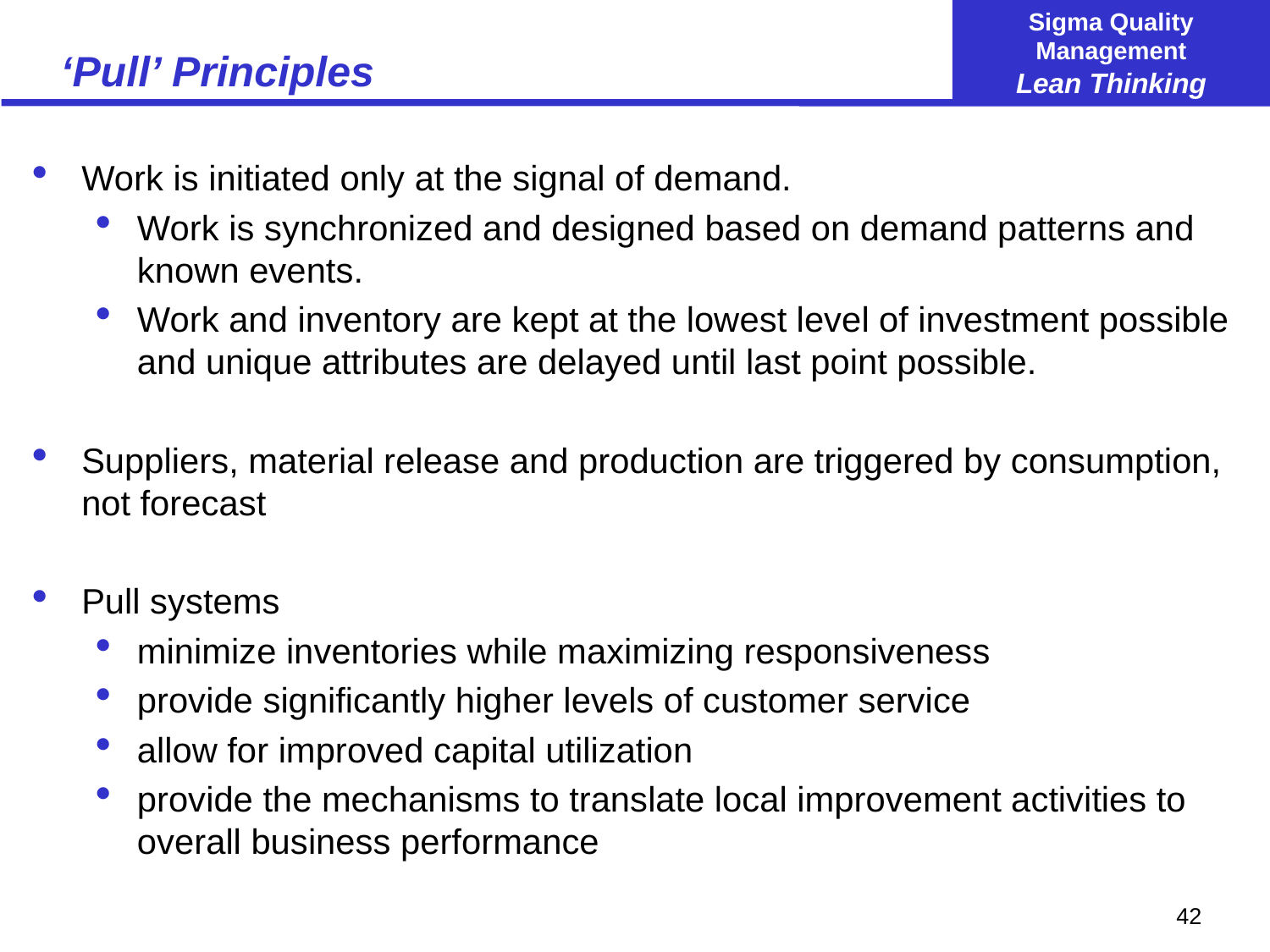

# ‘Pull’ Principles
Work is initiated only at the signal of demand.
Work is synchronized and designed based on demand patterns and known events.
Work and inventory are kept at the lowest level of investment possible and unique attributes are delayed until last point possible.

Suppliers, material release and production are triggered by consumption, not forecast

Pull systems
minimize inventories while maximizing responsiveness
provide significantly higher levels of customer service
allow for improved capital utilization
provide the mechanisms to translate local improvement activities to overall business performance